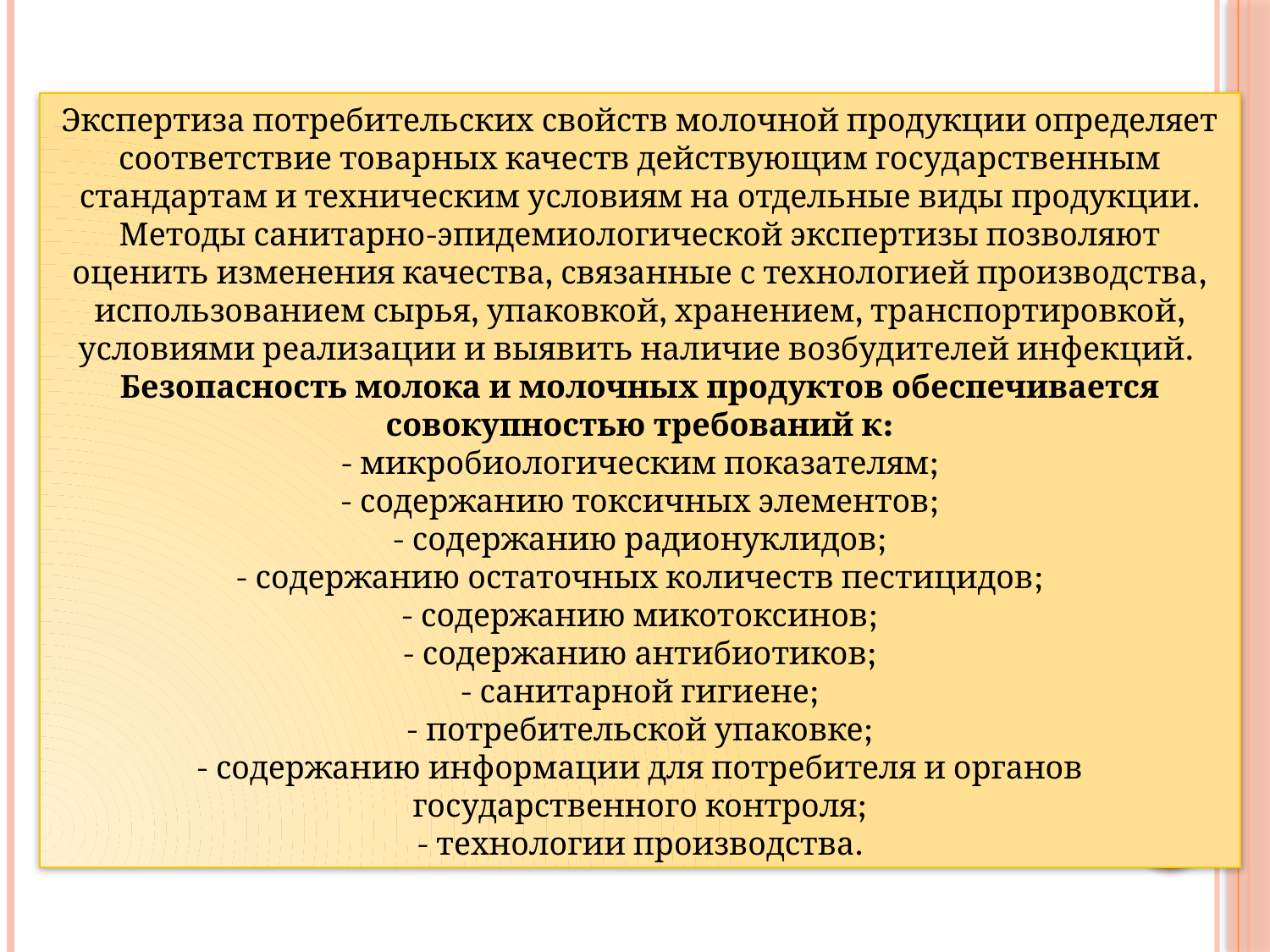

Экспертиза потребительских свойств молочной продукции определяет соответствие товарных качеств действующим государственным стандартам и техническим условиям на отдельные виды продукции. Методы санитарно-эпидемиологической экспертизы позволяют оценить изменения качества, связанные с технологией производства, использованием сырья, упаковкой, хранением, транспортировкой, условиями реализации и выявить наличие возбудителей инфекций.
Безопасность молока и молочных продуктов обеспечивается совокупностью требований к:
- микробиологическим показателям;
- содержанию токсичных элементов;
- содержанию радионуклидов;
- содержанию остаточных количеств пестицидов;
- содержанию микотоксинов;
- содержанию антибиотиков;
- санитарной гигиене;
- потребительской упаковке;
- содержанию информации для потребителя и органов государственного контроля;
- технологии производства.